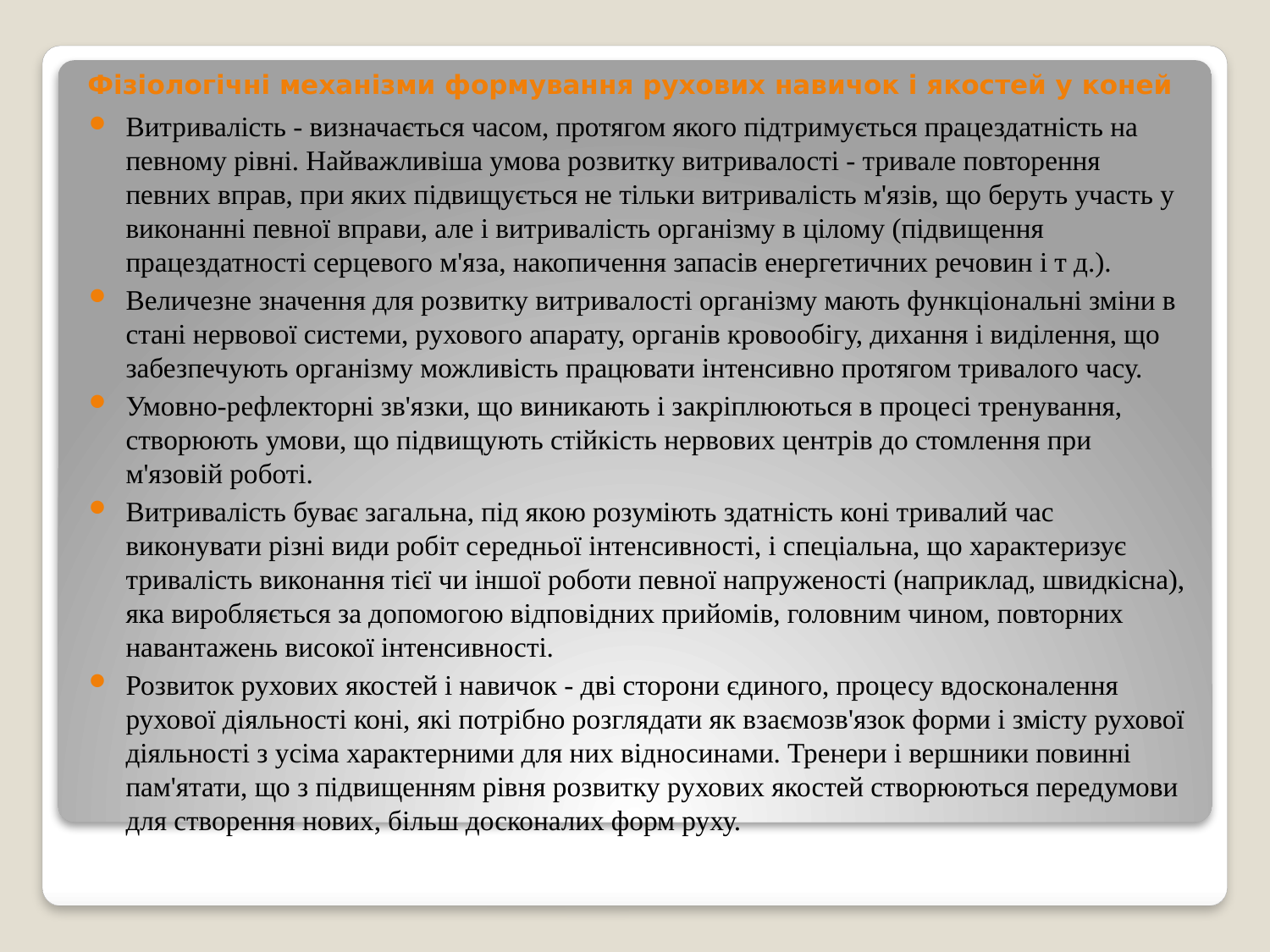

# Фізіологічні механізми формування рухових навичок і якостей у коней
Витривалість - визначається часом, протягом якого підтримується працездатність на певному рівні. Найважливіша умова розвитку витривалості - тривале повторення певних вправ, при яких підвищується не тільки витривалість м'язів, що беруть участь у виконанні певної вправи, але і витривалість організму в цілому (підвищення працездатності серцевого м'яза, накопичення запасів енергетичних речовин і т д.).
Величезне значення для розвитку витривалості організму мають функціональні зміни в стані нервової системи, рухового апарату, органів кровообігу, дихання і виділення, що забезпечують організму можливість працювати інтенсивно протягом тривалого часу.
Умовно-рефлекторні зв'язки, що виникають і закріплюються в процесі тренування, створюють умови, що підвищують стійкість нервових центрів до стомлення при м'язовій роботі.
Витривалість буває загальна, під якою розуміють здатність коні тривалий час виконувати різні види робіт середньої інтенсивності, і спеціальна, що характеризує тривалість виконання тієї чи іншої роботи певної напруженості (наприклад, швидкісна), яка виробляється за допомогою відповідних прийомів, головним чином, повторних навантажень високої інтенсивності.
Розвиток рухових якостей і навичок - дві сторони єдиного, процесу вдосконалення рухової діяльності коні, які потрібно розглядати як взаємозв'язок форми і змісту рухової діяльності з усіма характерними для них відносинами. Тренери і вершники повинні пам'ятати, що з підвищенням рівня розвитку рухових якостей створюються передумови для створення нових, більш досконалих форм руху.